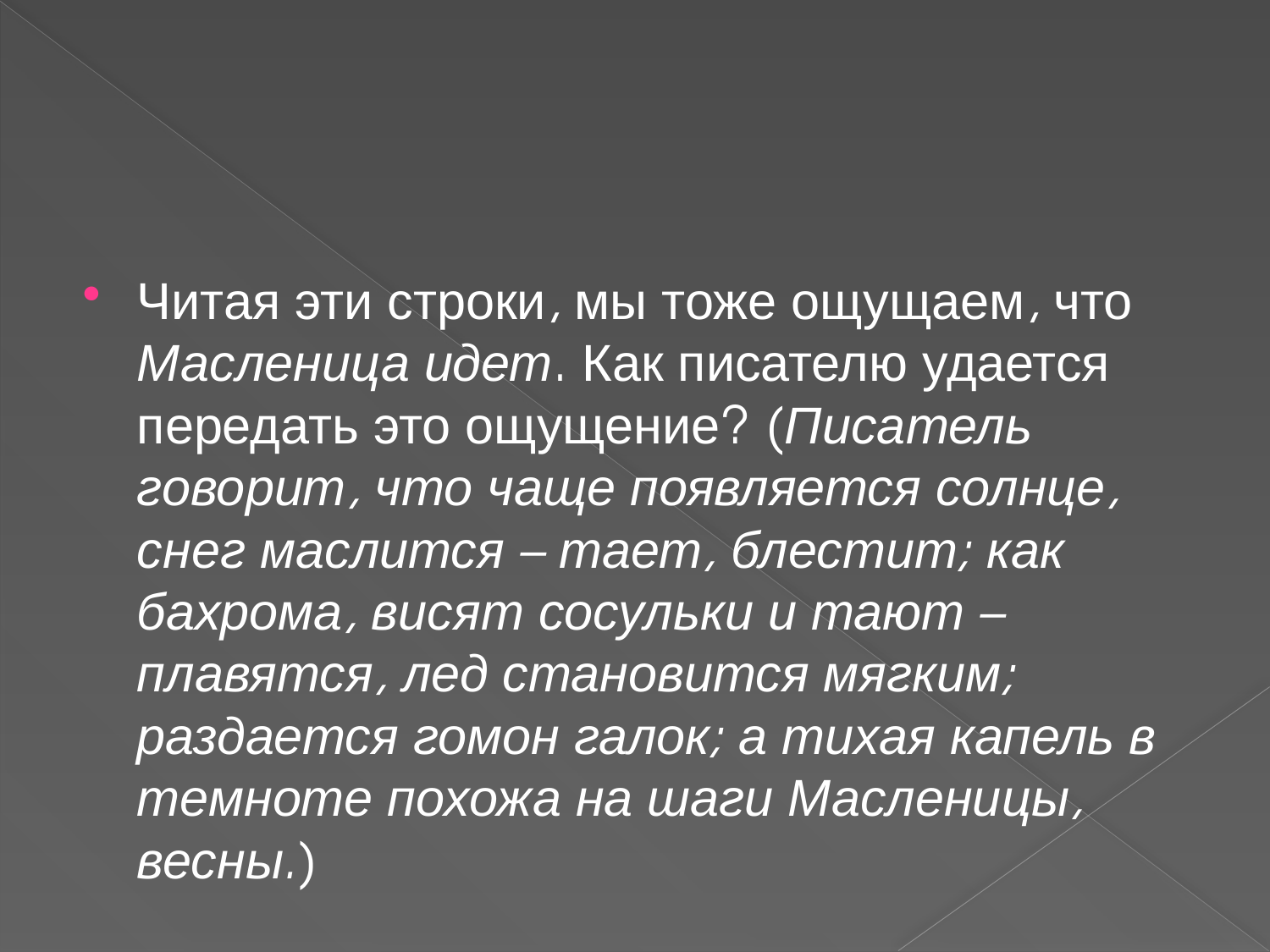

#
Читая эти строки, мы тоже ощущаем, что Масленица идет. Как писателю удается передать это ощущение? (Писатель говорит, что чаще появляется солнце, снег маслится – тает, блестит; как бахрома, висят сосульки и тают – плавятся, лед становится мягким; раздается гомон галок; а тихая капель в темноте похожа на шаги Масленицы, весны.)